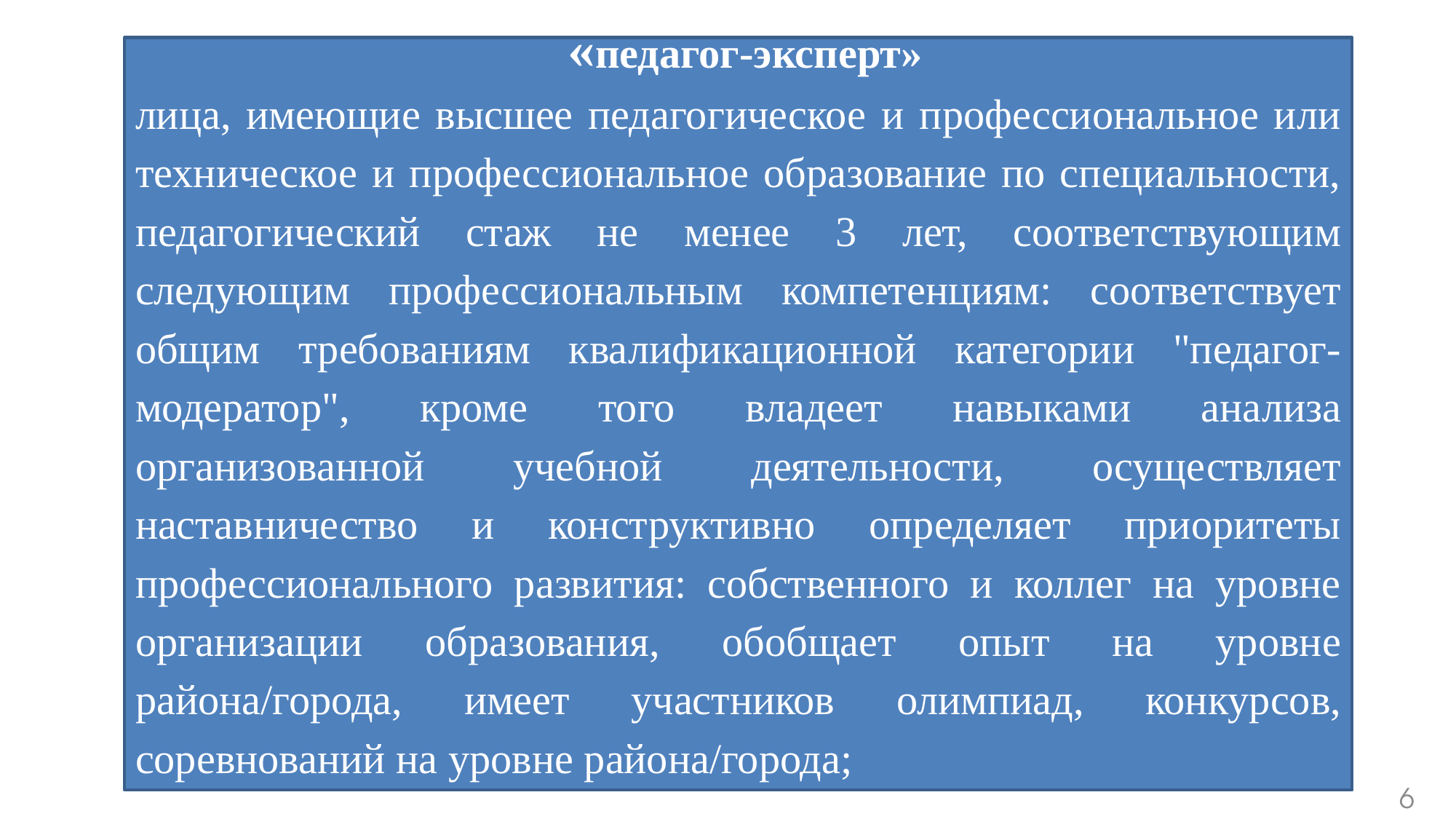

«педагог-эксперт»
лица, имеющие высшее педагогическое и профессиональное или техническое и профессиональное образование по специальности, педагогический стаж не менее 3 лет, соответствующим следующим профессиональным компетенциям: соответствует общим требованиям квалификационной категории "педагог-модератор", кроме того владеет навыками анализа организованной учебной деятельности, осуществляет наставничество и конструктивно определяет приоритеты профессионального развития: собственного и коллег на уровне организации образования, обобщает опыт на уровне района/города, имеет участников олимпиад, конкурсов, соревнований на уровне района/города;

6